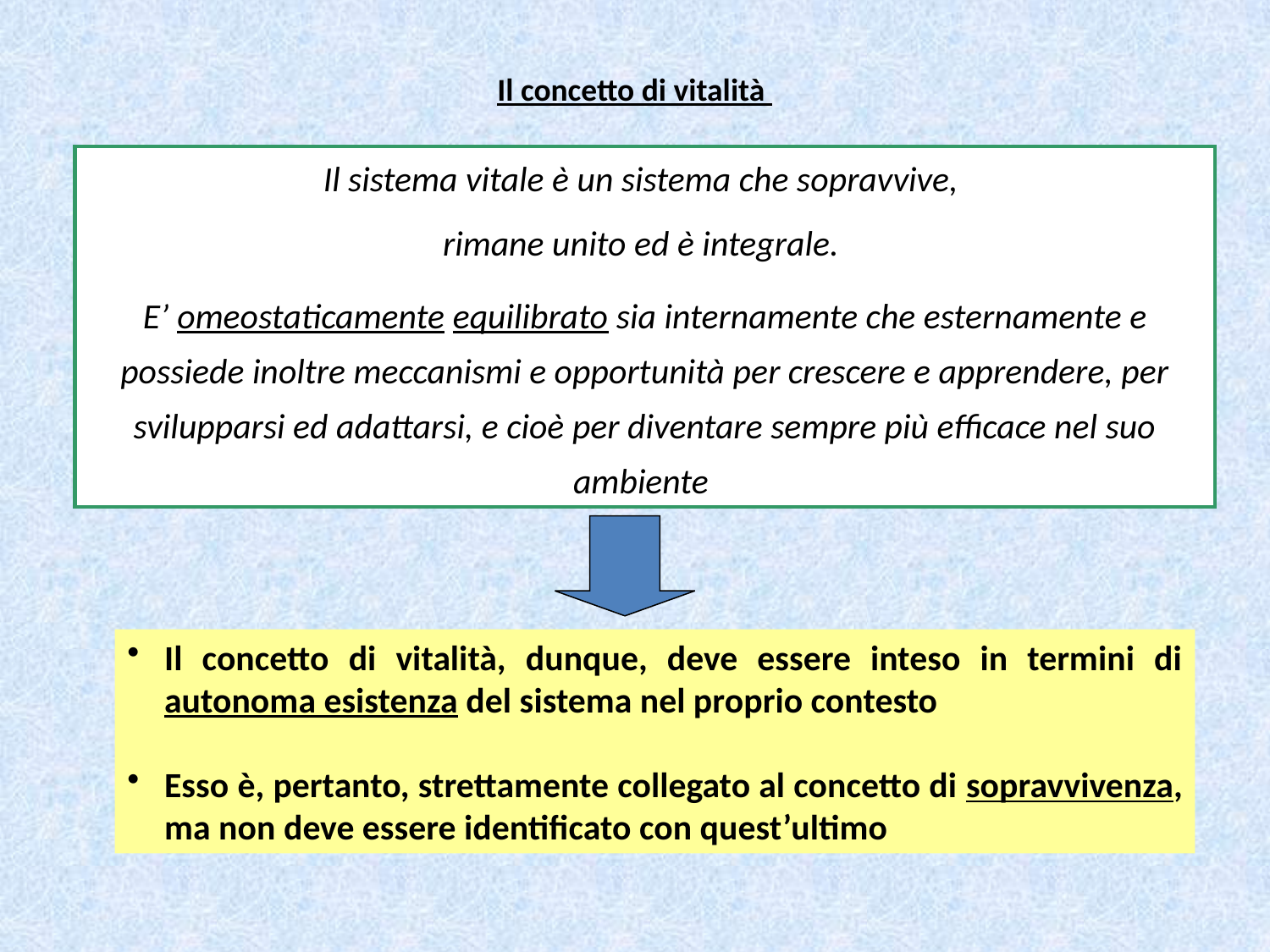

Il concetto di vitalità
Il sistema vitale è un sistema che sopravvive,
rimane unito ed è integrale.
E’ omeostaticamente equilibrato sia internamente che esternamente e possiede inoltre meccanismi e opportunità per crescere e apprendere, per svilupparsi ed adattarsi, e cioè per diventare sempre più efficace nel suo ambiente

Il concetto di vitalità, dunque, deve essere inteso in termini di autonoma esistenza del sistema nel proprio contesto

Esso è, pertanto, strettamente collegato al concetto di sopravvivenza, ma non deve essere identificato con quest’ultimo